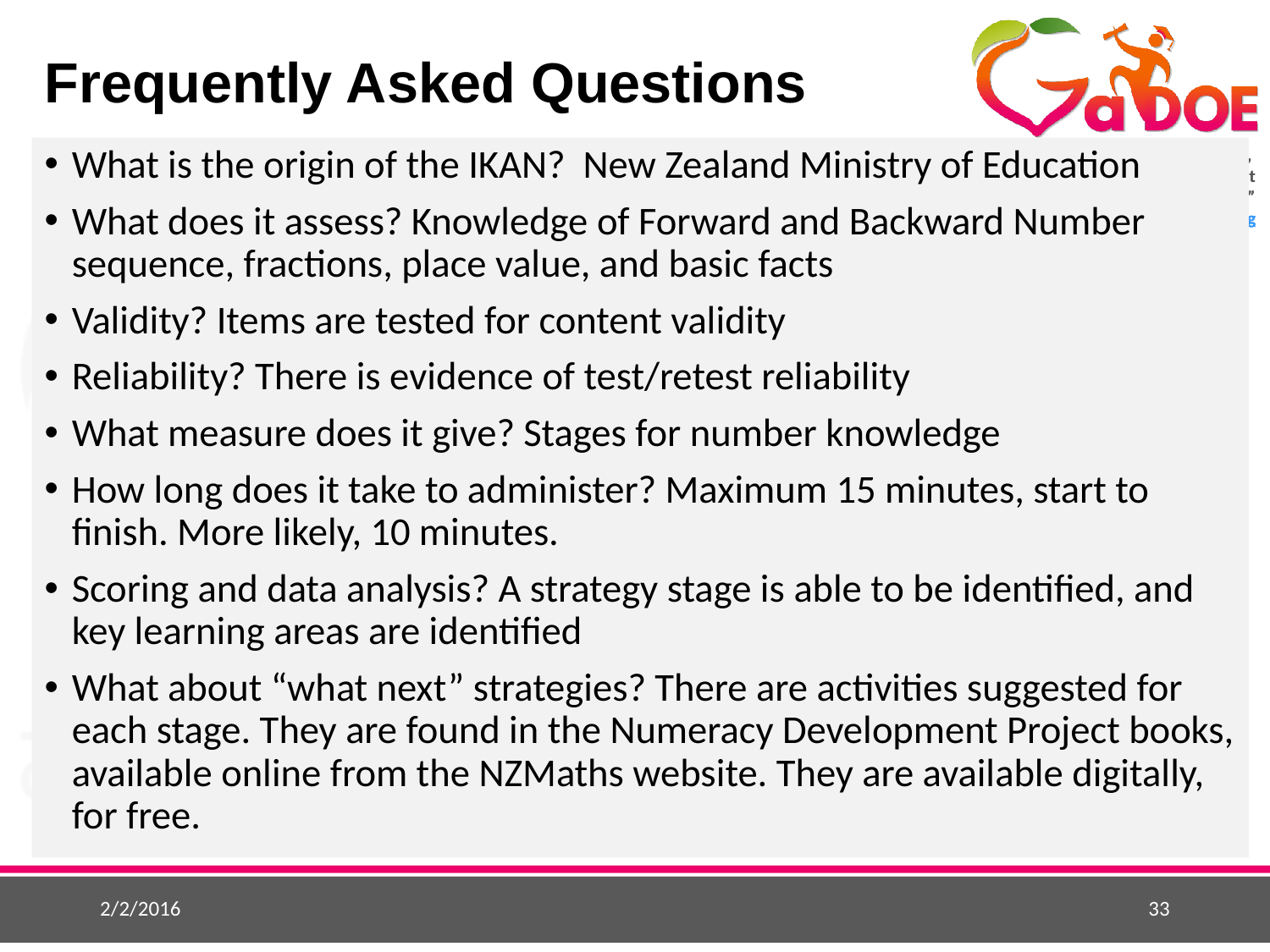

# Frequently Asked Questions
What is the origin of the IKAN?  New Zealand Ministry of Education
What does it assess? Knowledge of Forward and Backward Number sequence, fractions, place value, and basic facts
Validity? Items are tested for content validity
Reliability? There is evidence of test/retest reliability
What measure does it give? Stages for number knowledge
How long does it take to administer? Maximum 15 minutes, start to finish. More likely, 10 minutes.
Scoring and data analysis? A strategy stage is able to be identified, and key learning areas are identified
What about “what next” strategies? There are activities suggested for each stage. They are found in the Numeracy Development Project books, available online from the NZMaths website. They are available digitally, for free.

2/2/2016
33